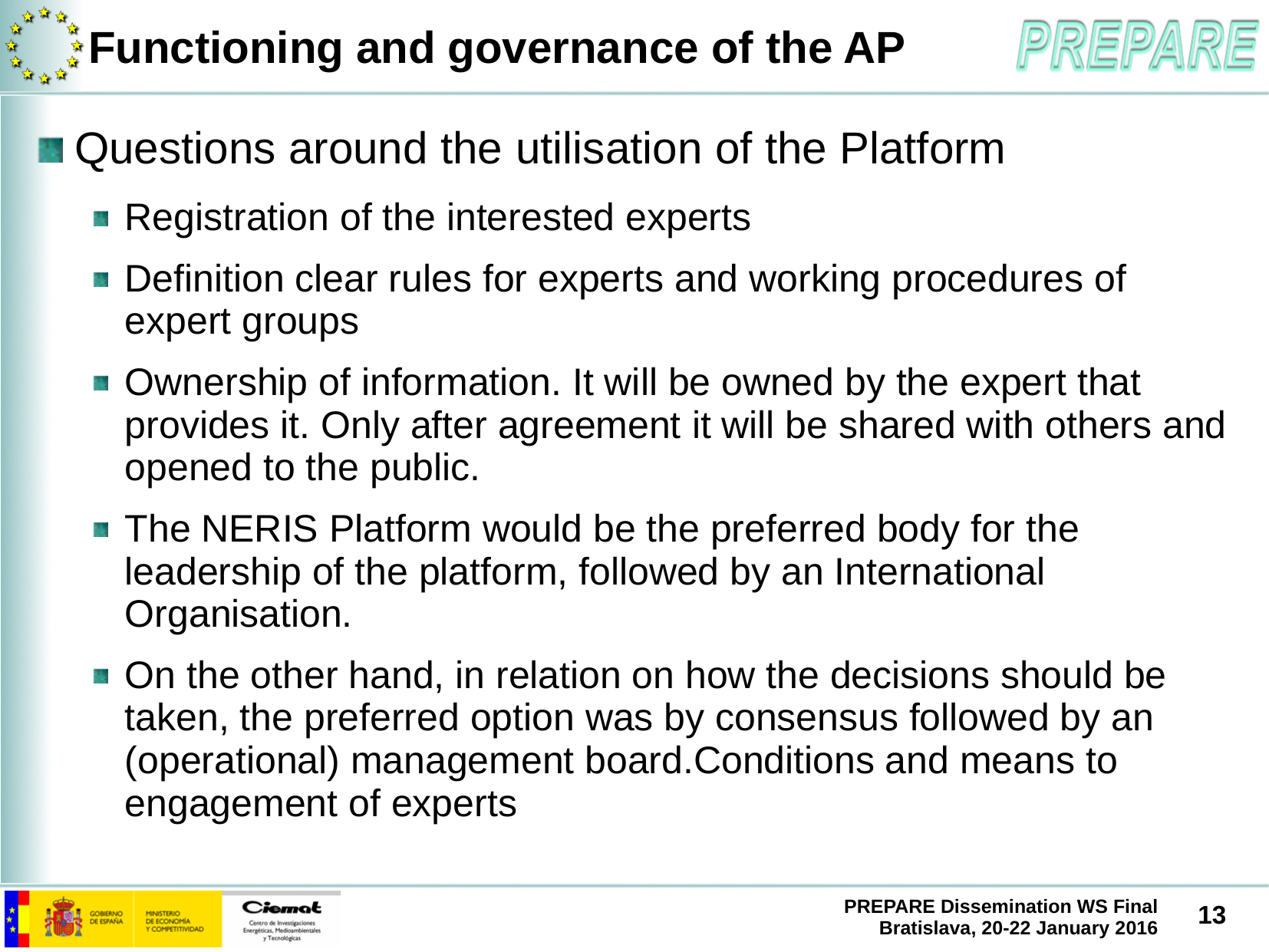

# Functioning and governance of the AP
Questions around the utilisation of the Platform
Registration of the interested experts
Definition clear rules for experts and working procedures of expert groups
Ownership of information. It will be owned by the expert that provides it. Only after agreement it will be shared with others and opened to the public.
The NERIS Platform would be the preferred body for the leadership of the platform, followed by an International Organisation.
On the other hand, in relation on how the decisions should be taken, the preferred option was by consensus followed by an (operational) management board.Conditions and means to engagement of experts